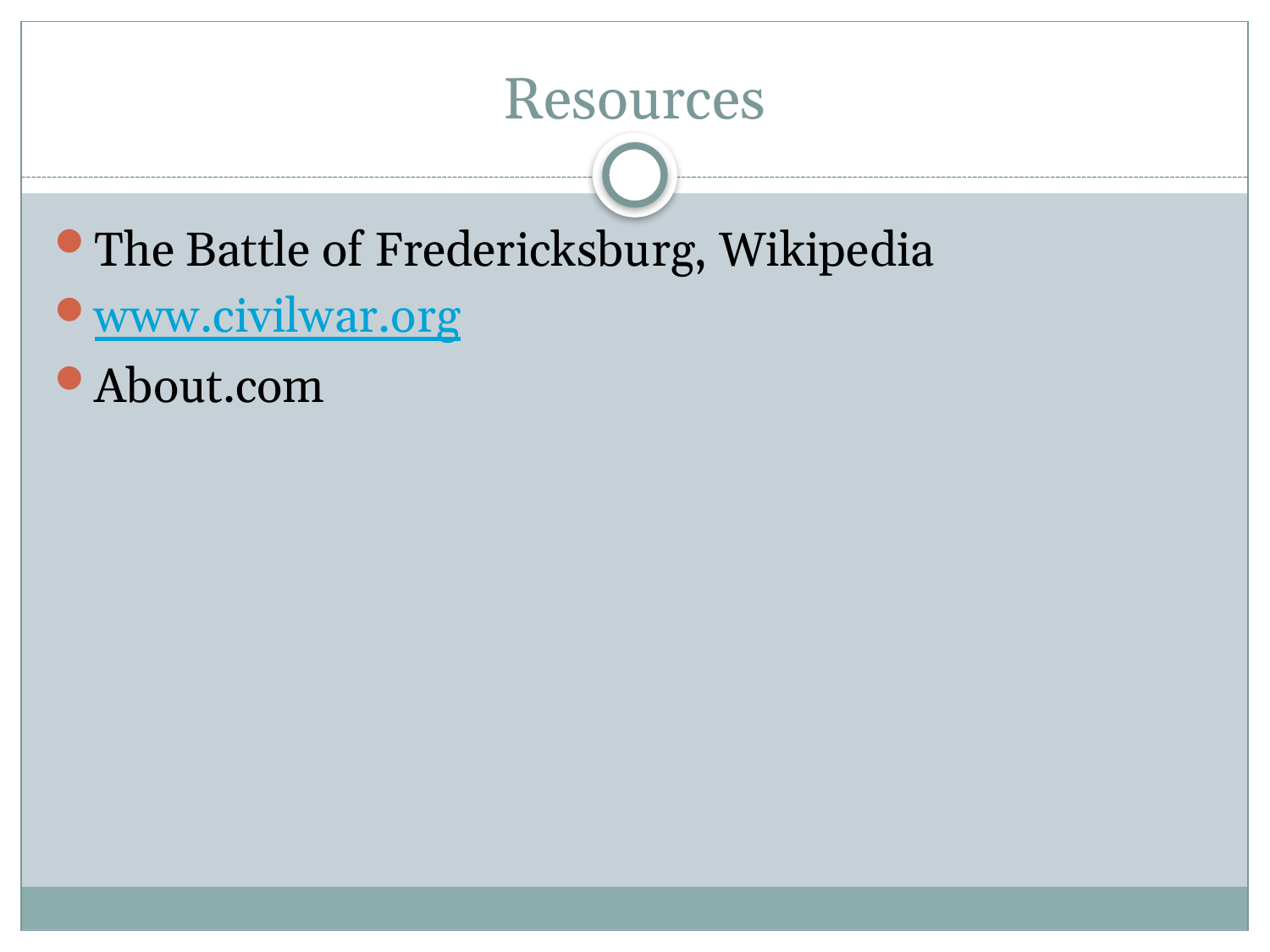

# Resources
The Battle of Fredericksburg, Wikipedia
www.civilwar.org
About.com